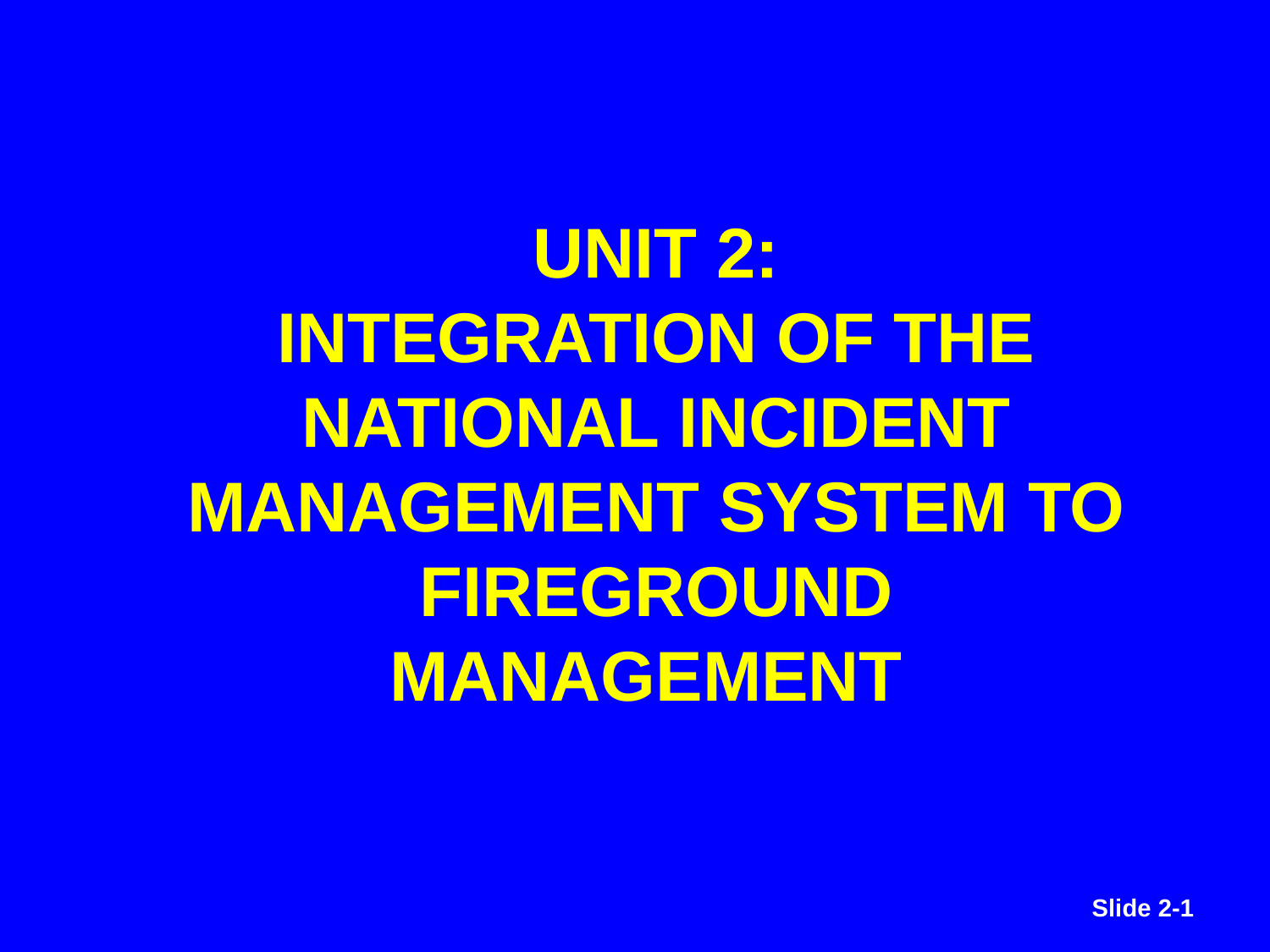

UNIT 2:
INTEGRATION OF THE NATIONAL INCIDENT MANAGEMENT SYSTEM TO FIREGROUND MANAGEMENT

Slide 2-1